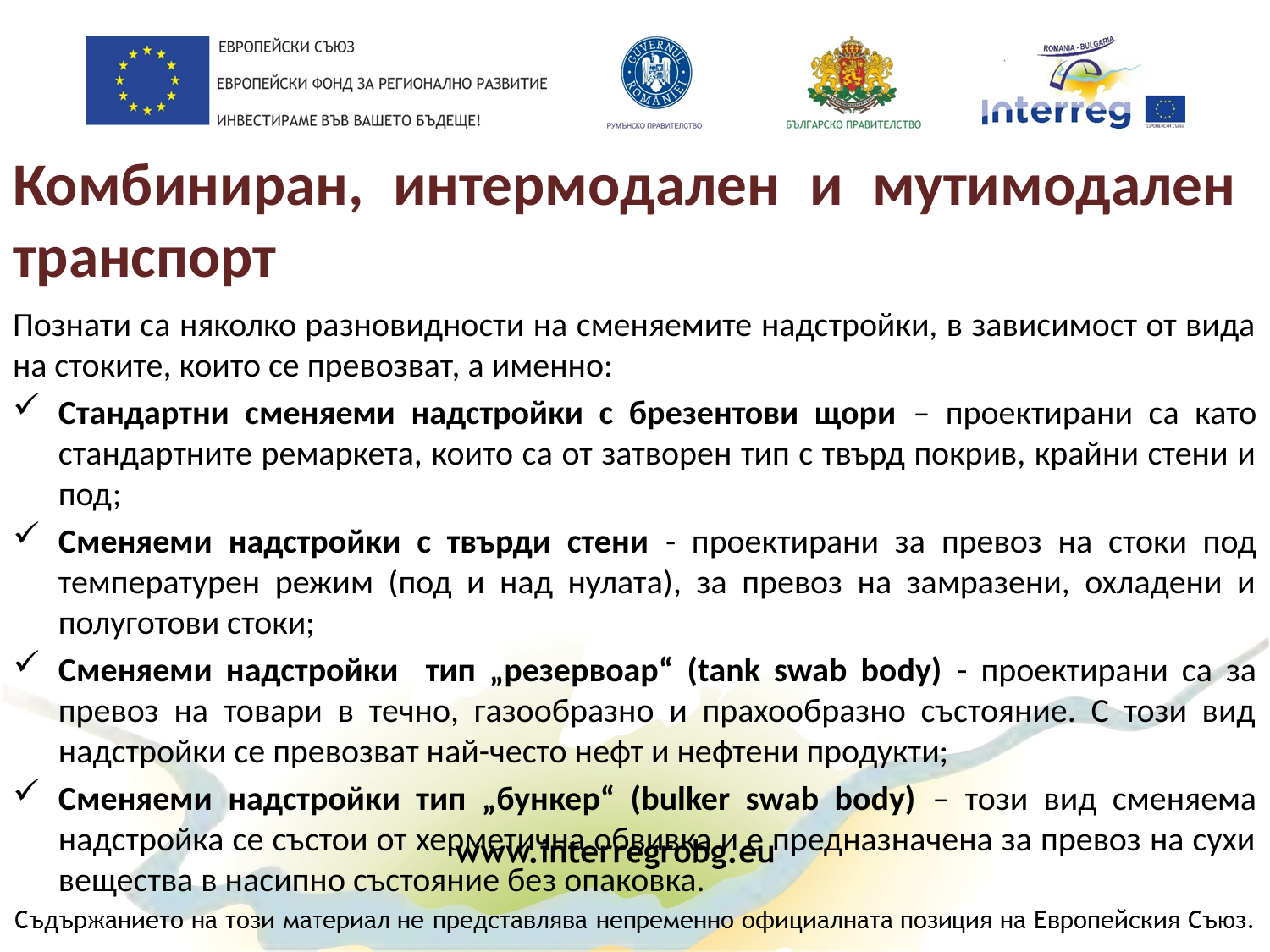

# Комбиниран, интермодален и мутимодален транспорт
Познати са няколко разновидности на сменяемите надстройки, в зависимост от вида на стоките, които се превозват, а именно:
Стандартни сменяеми надстройки с брезентови щори – проектирани са като стандартните ремаркета, които са от затворен тип с твърд покрив, крайни стени и под;
Сменяеми надстройки с твърди стени - проектирани за превоз на стоки под температурен режим (под и над нулата), за превоз на замразени, охладени и полуготови стоки;
Сменяеми надстройки  тип „резервоар“ (tank swab body) - проектирани са за превоз на товари в течно, газообразно и прахообразно състояние. С този вид надстройки се превозват най-често нефт и нефтени продукти;
Сменяеми надстройки тип „бункер“ (bulker swab body) – този вид сменяема надстройка се състои от херметична обвивка и е предназначена за превоз на сухи вещества в насипно състояние без опаковка.